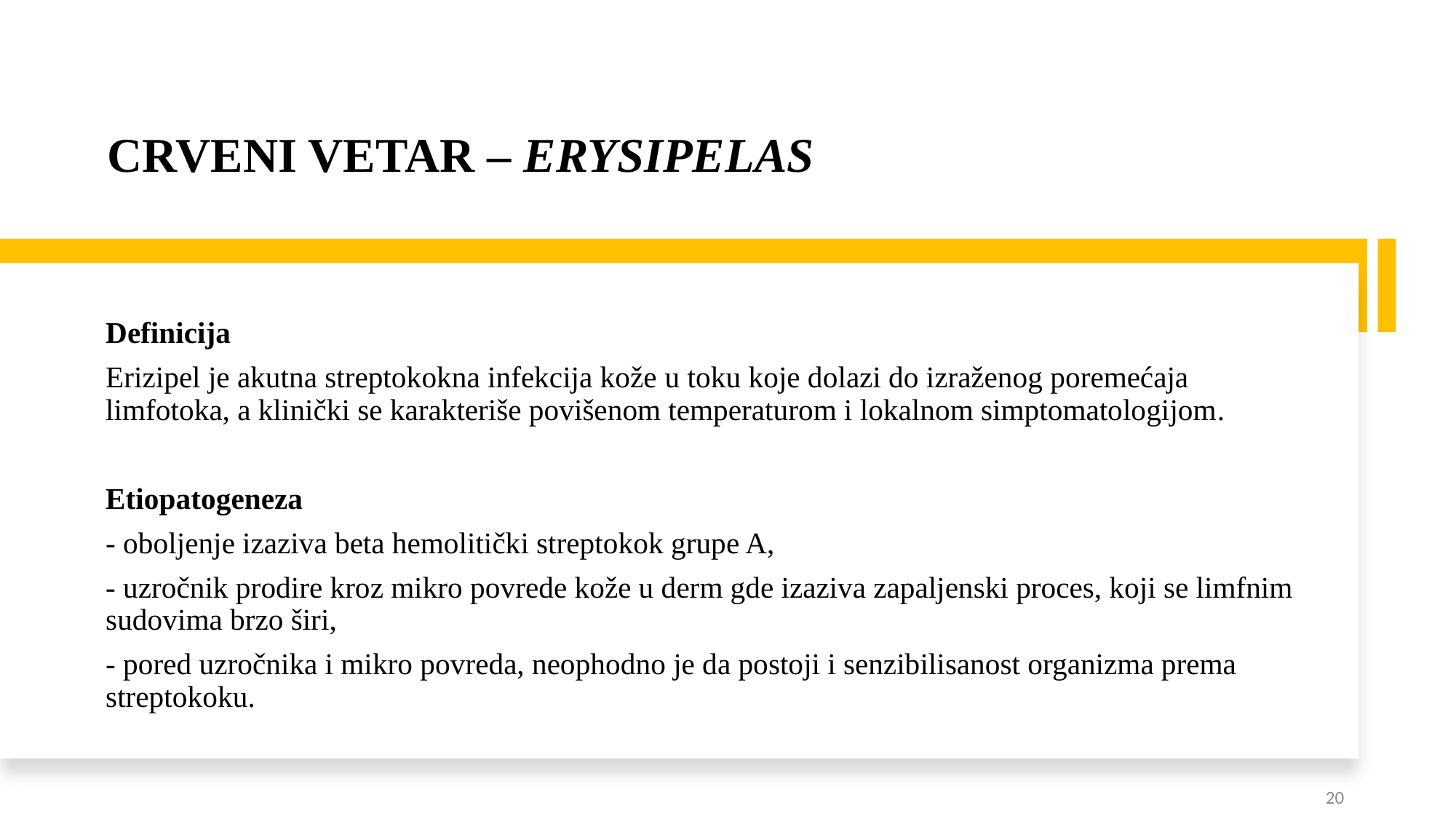

CRVENI VETAR – ERYSIPELAS

Definicija
Erizipel je akutna streptokokna infekcija kože u toku koje dolazi do izraženog poremećaja limfotoka, a klinički se karakteriše povišenom temperaturom i lokalnom simptomatologijom.

Etiopatogeneza
- oboljenje izaziva beta hemolitički streptokok grupe A,
- uzročnik prodire kroz mikro povrede kože u derm gde izaziva zapaljenski proces, koji se limfnim sudovima brzo širi,
- pored uzročnika i mikro povreda, neophodno je da postoji i senzibilisanost organizma prema streptokoku.
20